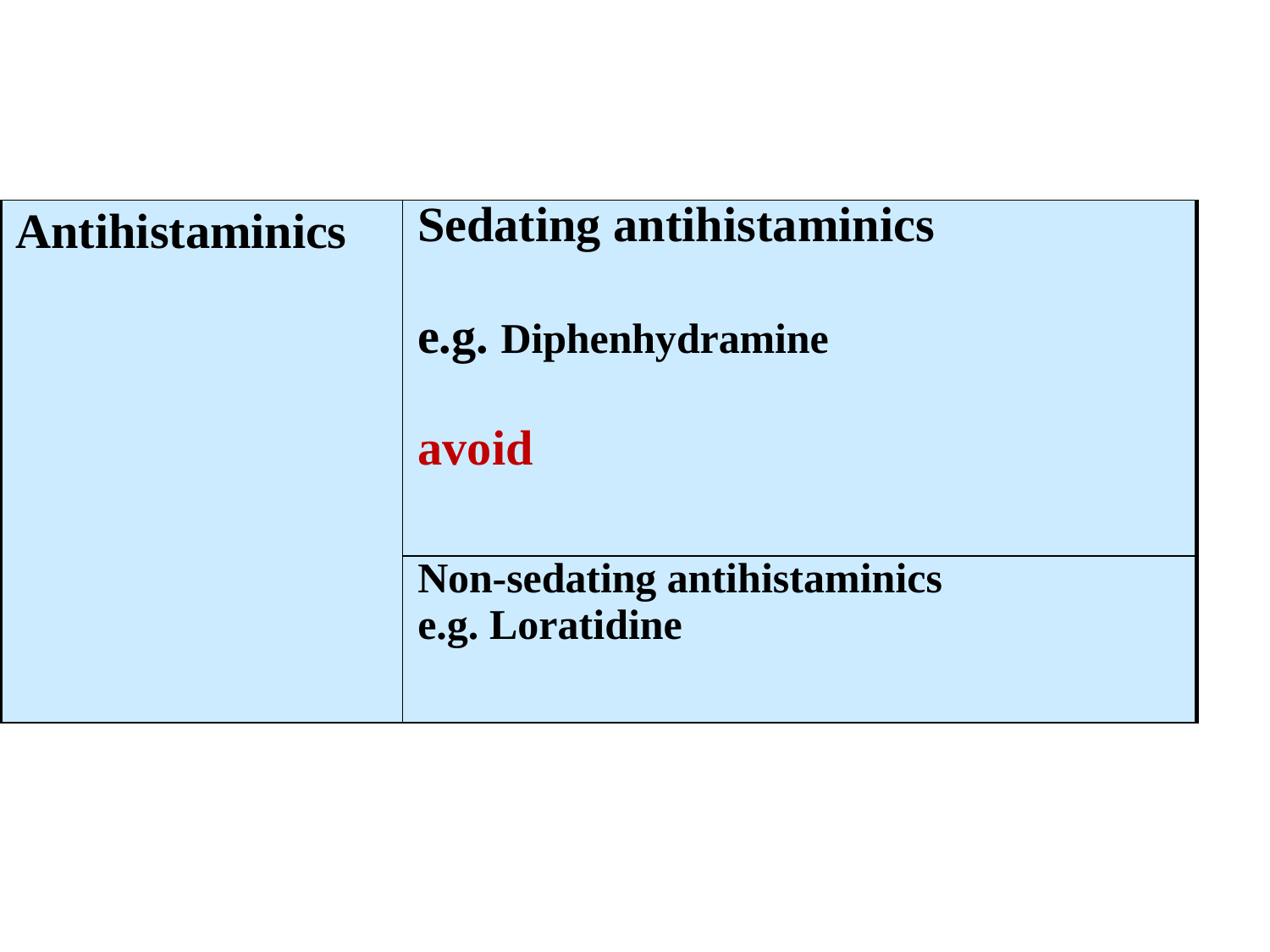

| Antihistaminics | Sedating antihistaminics e.g. Diphenhydramine avoid |
| --- | --- |
|  | Non-sedating antihistaminics e.g. Loratidine |